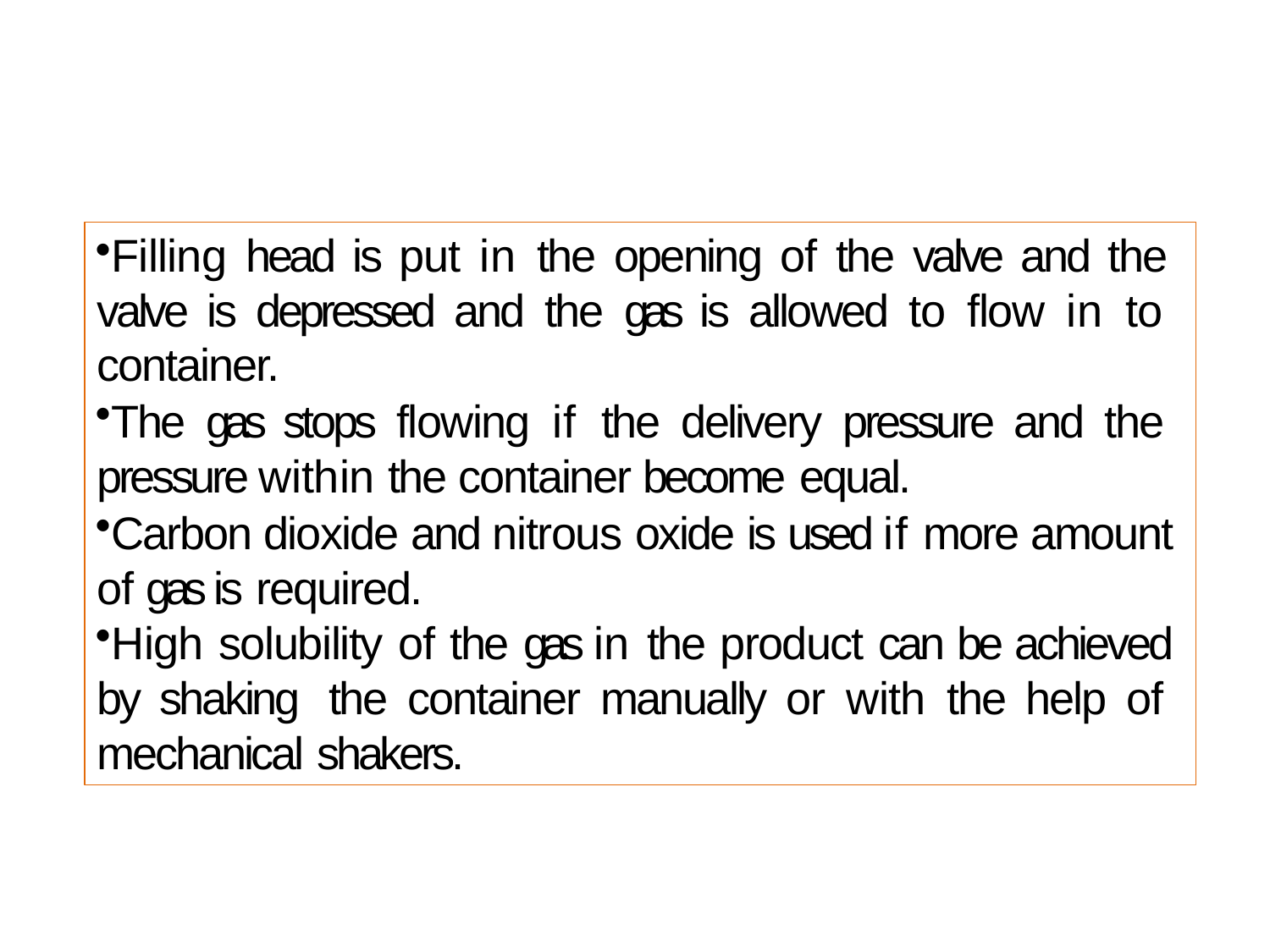

Filling head is put in the opening of the valve and the  valve is depressed and the gas is allowed to flow in to  container.
The gas stops flowing if the delivery pressure and the  pressure within the container become equal.
Carbon dioxide and nitrous oxide is used if more amount  of gas is required.
High solubility of the gas in the product can be achieved  by shaking the container manually or with the help of  mechanical shakers.